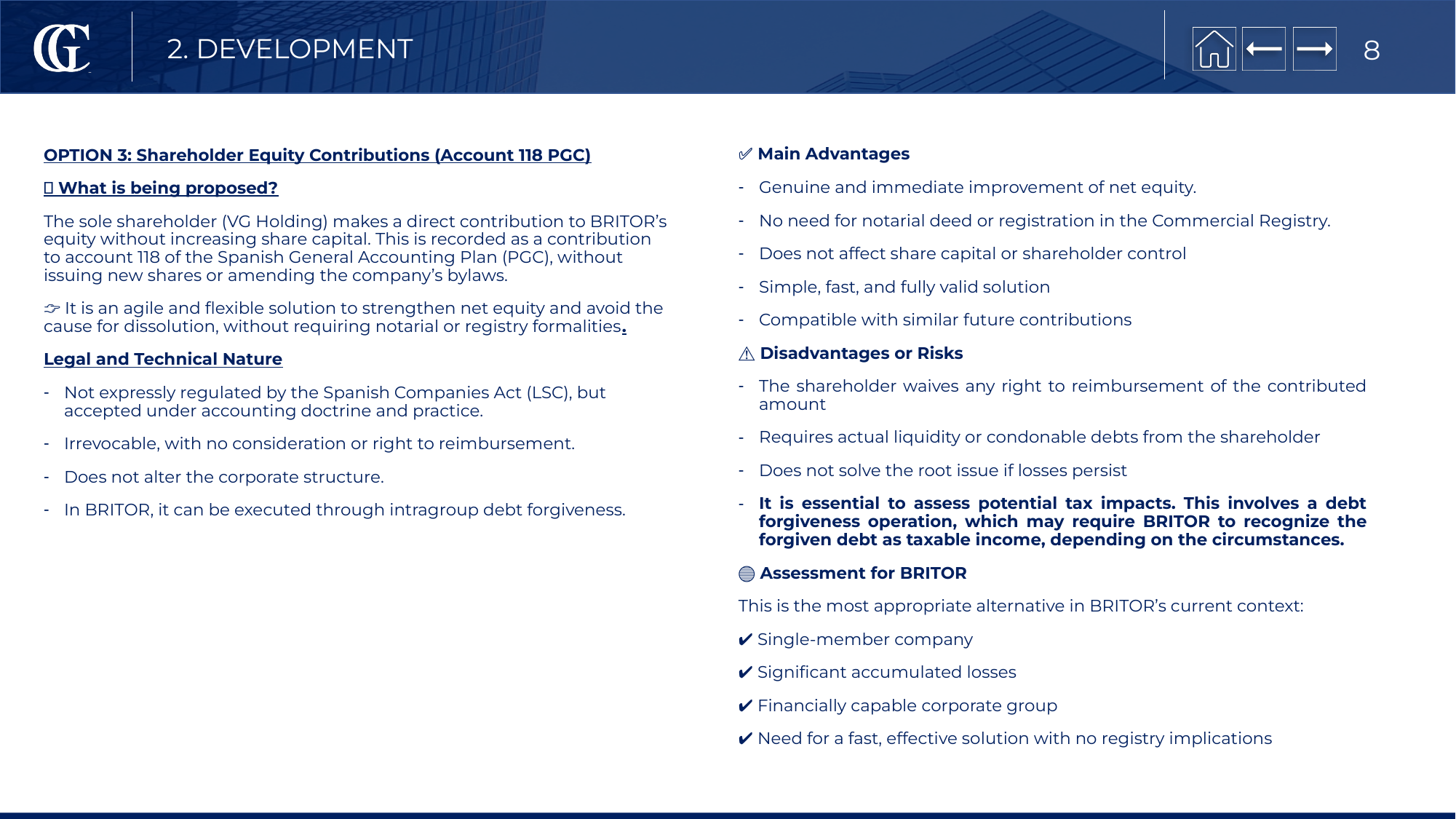

2. DEVELOPMENT
✅ Main Advantages
Genuine and immediate improvement of net equity.
No need for notarial deed or registration in the Commercial Registry.
Does not affect share capital or shareholder control
Simple, fast, and fully valid solution
Compatible with similar future contributions
⚠️ Disadvantages or Risks
The shareholder waives any right to reimbursement of the contributed amount
Requires actual liquidity or condonable debts from the shareholder
Does not solve the root issue if losses persist
It is essential to assess potential tax impacts. This involves a debt forgiveness operation, which may require BRITOR to recognize the forgiven debt as taxable income, depending on the circumstances.
🔵 Assessment for BRITOR
This is the most appropriate alternative in BRITOR’s current context:
✔️ Single-member company
✔️ Significant accumulated losses
✔️ Financially capable corporate group
✔️ Need for a fast, effective solution with no registry implications

OPTION 3: Shareholder Equity Contributions (Account 118 PGC)
🧩 What is being proposed?
The sole shareholder (VG Holding) makes a direct contribution to BRITOR’s equity without increasing share capital. This is recorded as a contribution to account 118 of the Spanish General Accounting Plan (PGC), without issuing new shares or amending the company’s bylaws.
👉 It is an agile and flexible solution to strengthen net equity and avoid the cause for dissolution, without requiring notarial or registry formalities.
Legal and Technical Nature
Not expressly regulated by the Spanish Companies Act (LSC), but accepted under accounting doctrine and practice.
Irrevocable, with no consideration or right to reimbursement.
Does not alter the corporate structure.
In BRITOR, it can be executed through intragroup debt forgiveness.